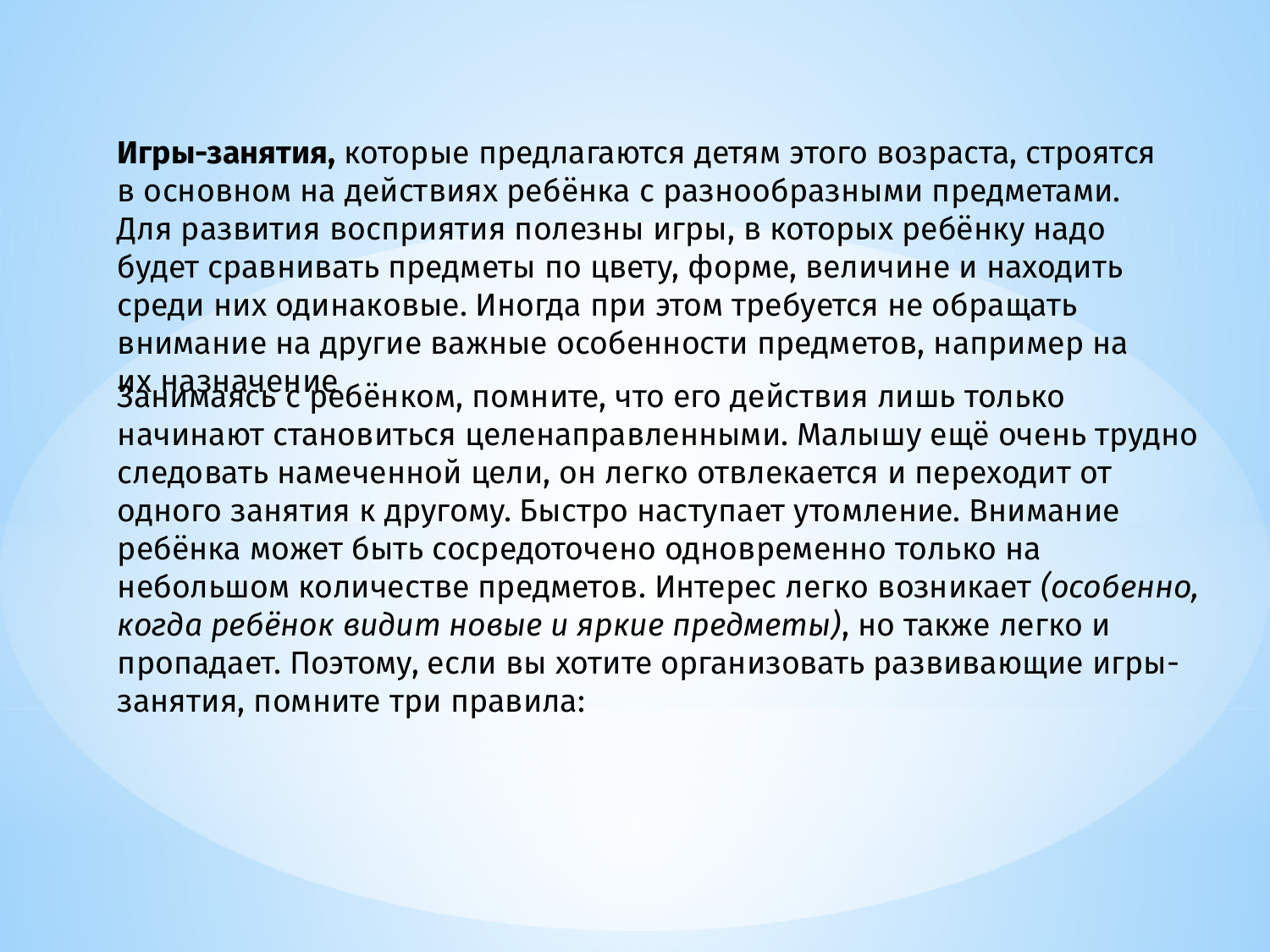

Игры-занятия, которые предлагаются детям этого возраста, строятся в основном на действиях ребёнка с разнообразными предметами. Для развития восприятия полезны игры, в которых ребёнку надо будет сравнивать предметы по цвету, форме, величине и находить среди них одинаковые. Иногда при этом требуется не обращать внимание на другие важные особенности предметов, например на их назначение
Занимаясь с ребёнком, помните, что его действия лишь только начинают становиться целенаправленными. Малышу ещё очень трудно следовать намеченной цели, он легко отвлекается и переходит от одного занятия к другому. Быстро наступает утомление. Внимание ребёнка может быть сосредоточено одновременно только на небольшом количестве предметов. Интерес легко возникает (особенно, когда ребёнок видит новые и яркие предметы), но также легко и пропадает. Поэтому, если вы хотите организовать развивающие игры-занятия, помните три правила: